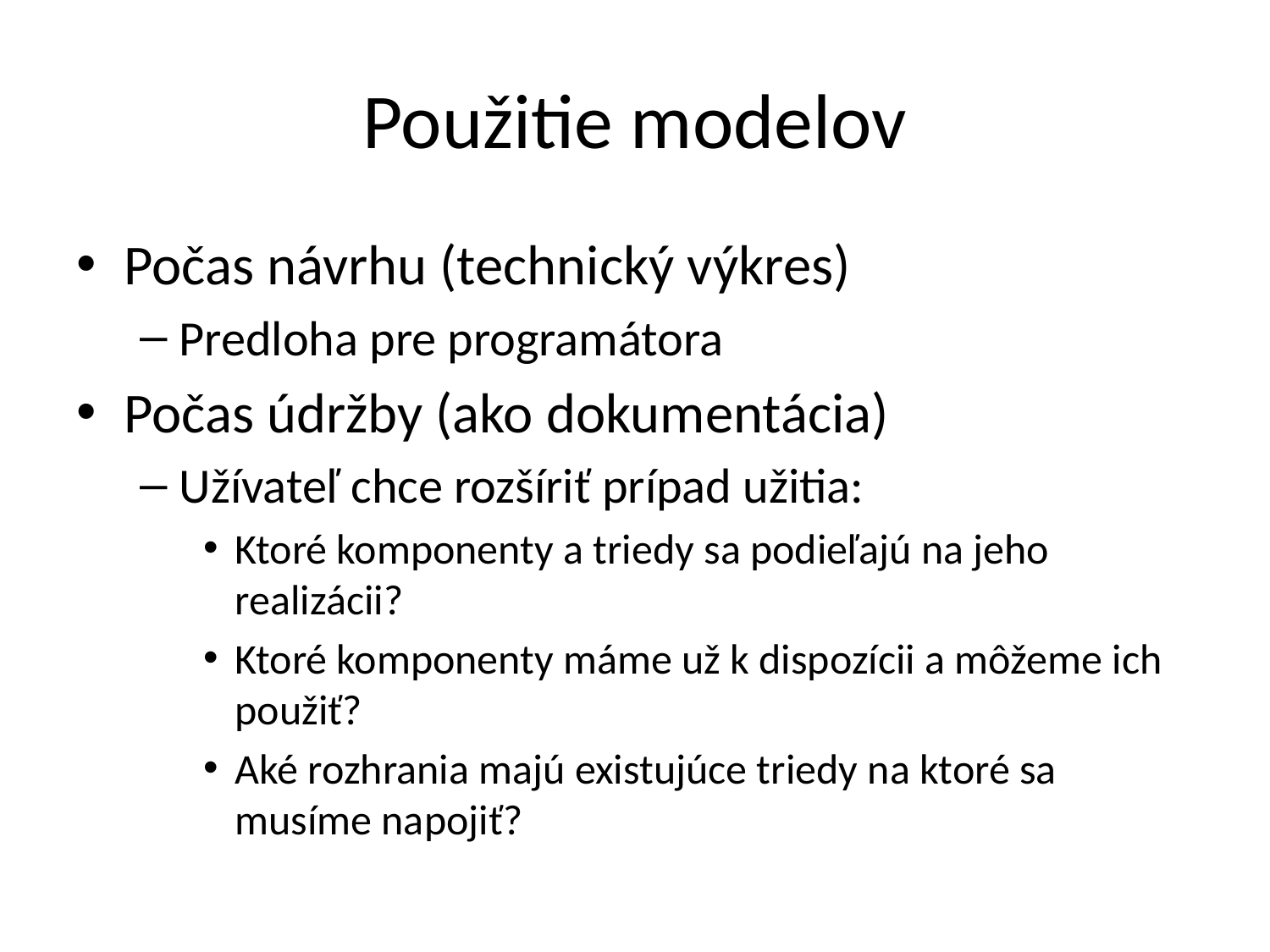

# Použitie modelov
Počas návrhu (technický výkres)
Predloha pre programátora
Počas údržby (ako dokumentácia)
Užívateľ chce rozšíriť prípad užitia:
Ktoré komponenty a triedy sa podieľajú na jeho realizácii?
Ktoré komponenty máme už k dispozícii a môžeme ich použiť?
Aké rozhrania majú existujúce triedy na ktoré sa musíme napojiť?